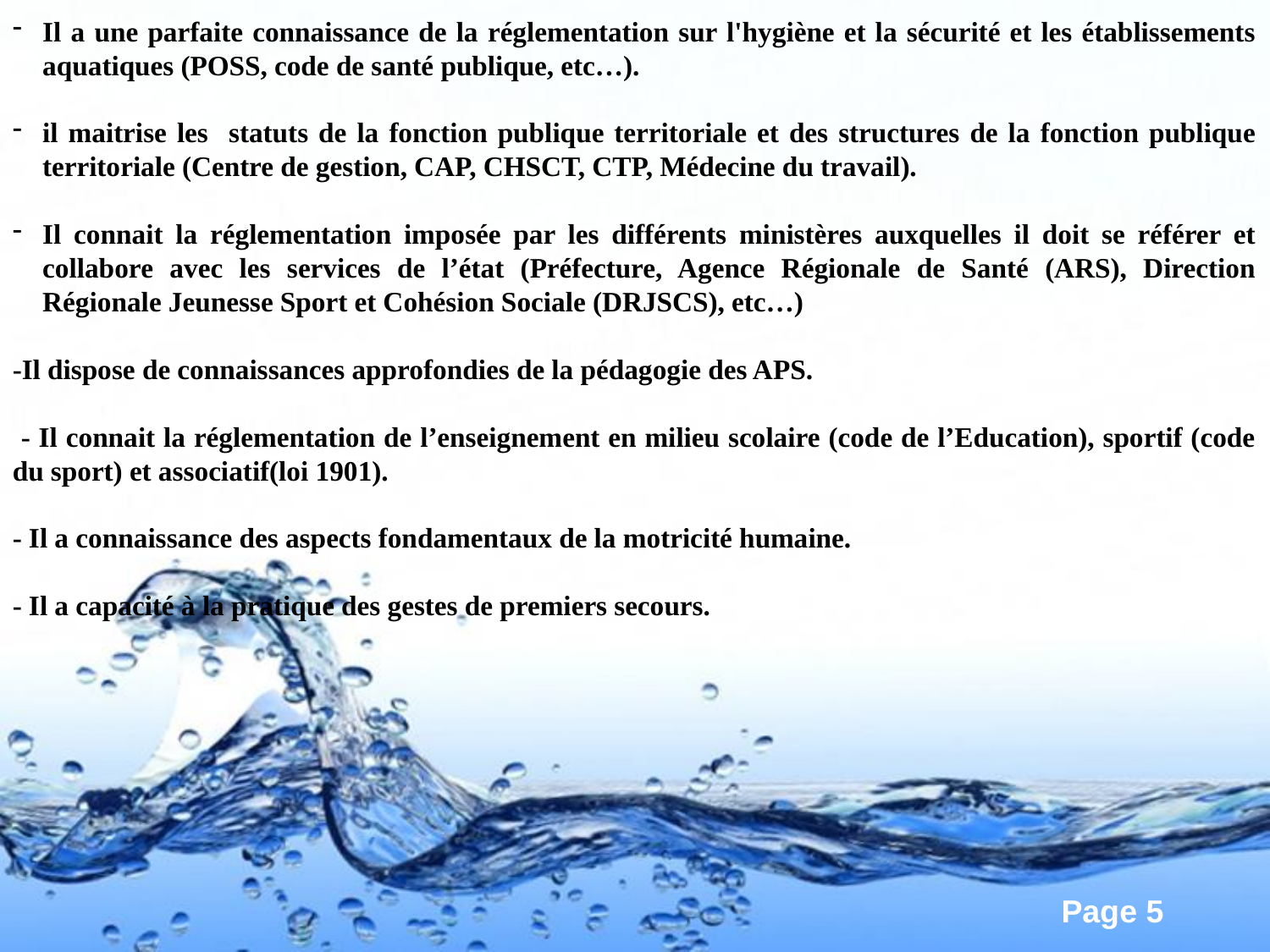

Il a une parfaite connaissance de la réglementation sur l'hygiène et la sécurité et les établissements aquatiques (POSS, code de santé publique, etc…).

il maitrise les  statuts de la fonction publique territoriale et des structures de la fonction publique territoriale (Centre de gestion, CAP, CHSCT, CTP, Médecine du travail).

Il connait la réglementation imposée par les différents ministères auxquelles il doit se référer et collabore avec les services de l’état (Préfecture, Agence Régionale de Santé (ARS), Direction Régionale Jeunesse Sport et Cohésion Sociale (DRJSCS), etc…)

-Il dispose de connaissances approfondies de la pédagogie des APS.

 - Il connait la réglementation de l’enseignement en milieu scolaire (code de l’Education), sportif (code du sport) et associatif(loi 1901).
- Il a connaissance des aspects fondamentaux de la motricité humaine.

- Il a capacité à la pratique des gestes de premiers secours.